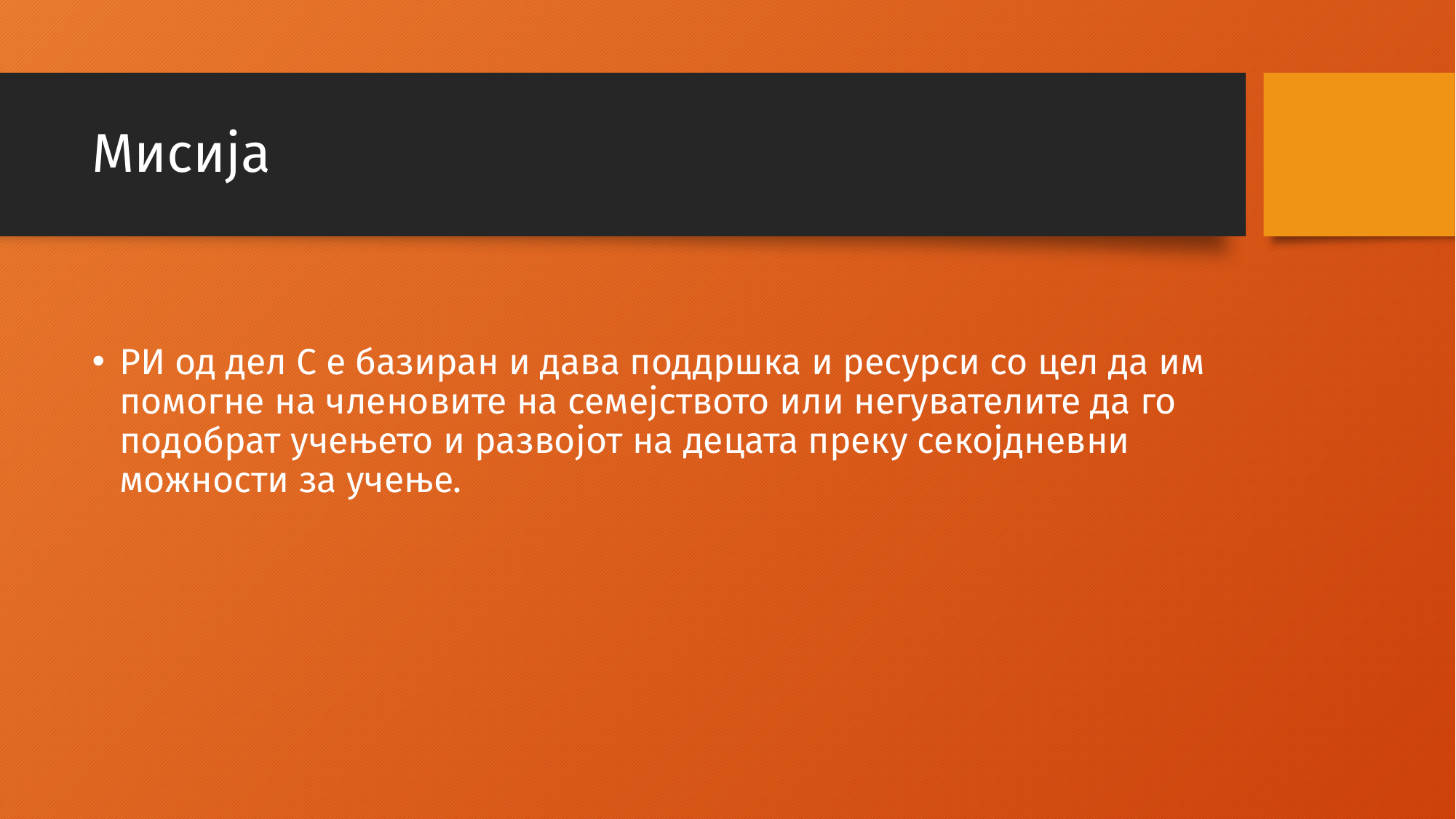

# Мисија

РИ од дел С е базиран и дава поддршка и ресурси со цел да им помогне на членовите на семејството или негувателите да го подобрат учењето и развојот на децата преку секојдневни можности за учење.